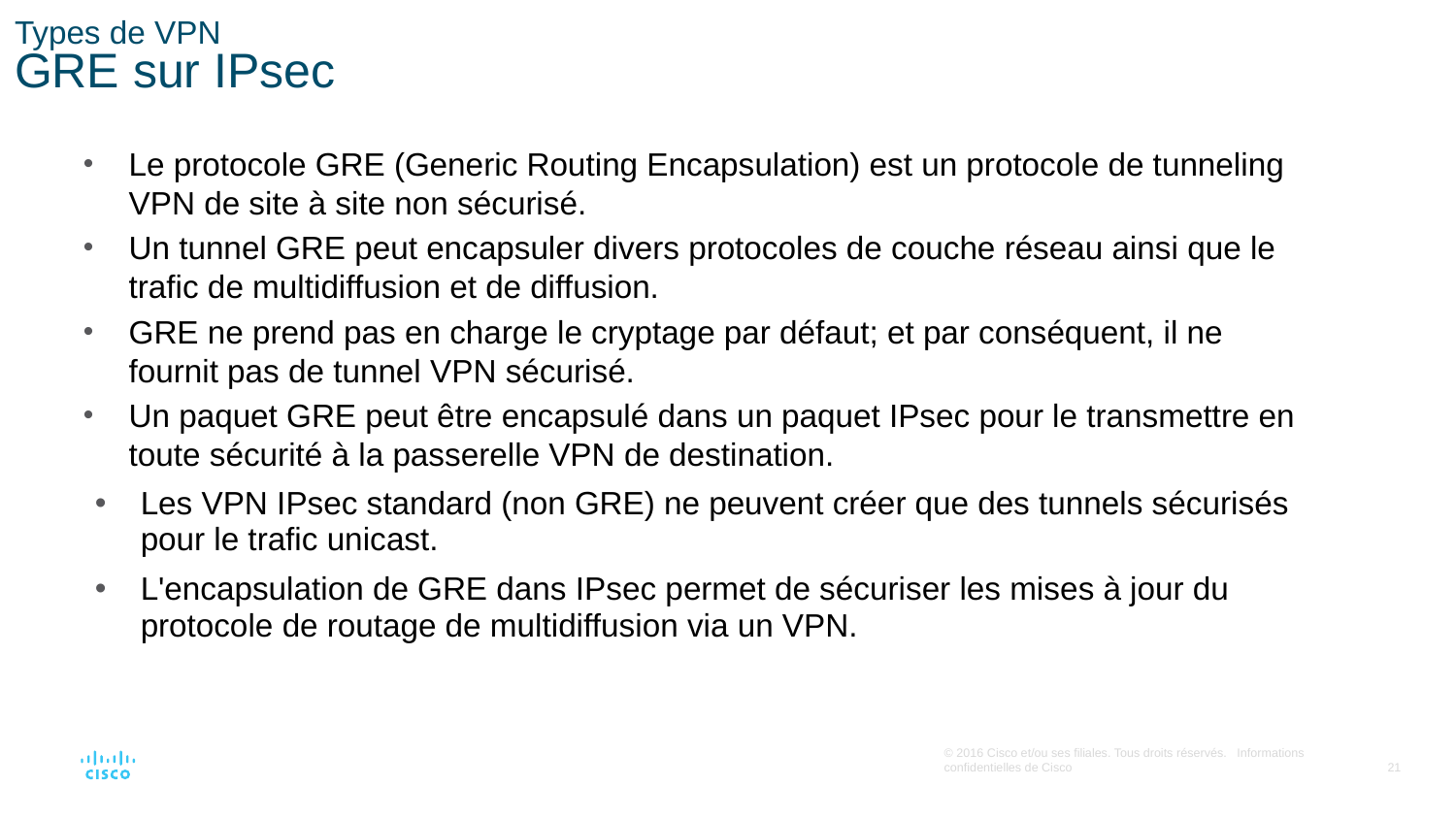

# Types de VPN GRE sur IPsec
Le protocole GRE (Generic Routing Encapsulation) est un protocole de tunneling VPN de site à site non sécurisé.
Un tunnel GRE peut encapsuler divers protocoles de couche réseau ainsi que le trafic de multidiffusion et de diffusion.
GRE ne prend pas en charge le cryptage par défaut; et par conséquent, il ne fournit pas de tunnel VPN sécurisé.
Un paquet GRE peut être encapsulé dans un paquet IPsec pour le transmettre en toute sécurité à la passerelle VPN de destination.
Les VPN IPsec standard (non GRE) ne peuvent créer que des tunnels sécurisés pour le trafic unicast.
L'encapsulation de GRE dans IPsec permet de sécuriser les mises à jour du protocole de routage de multidiffusion via un VPN.